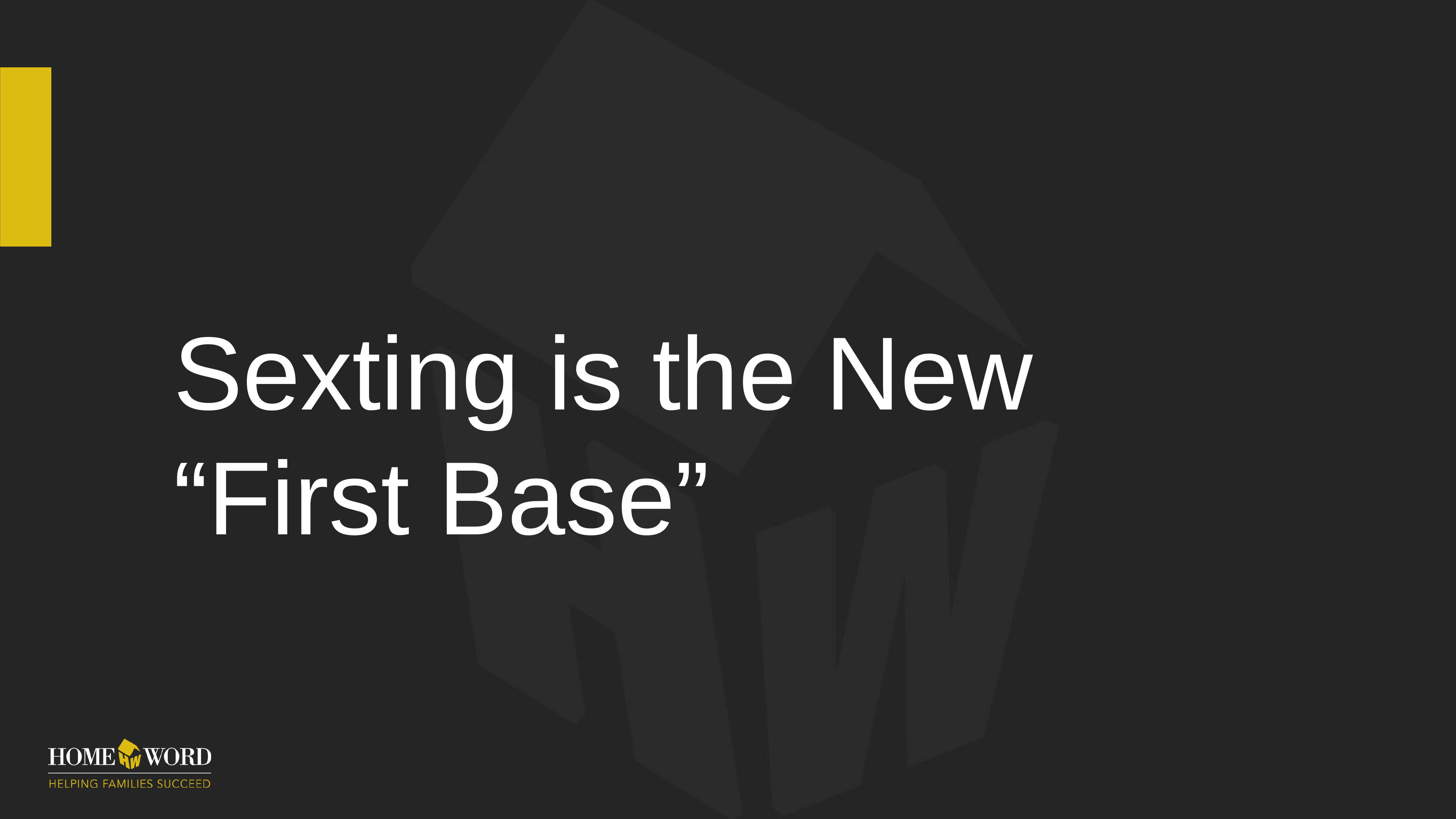

# Sexting is the New “First Base”